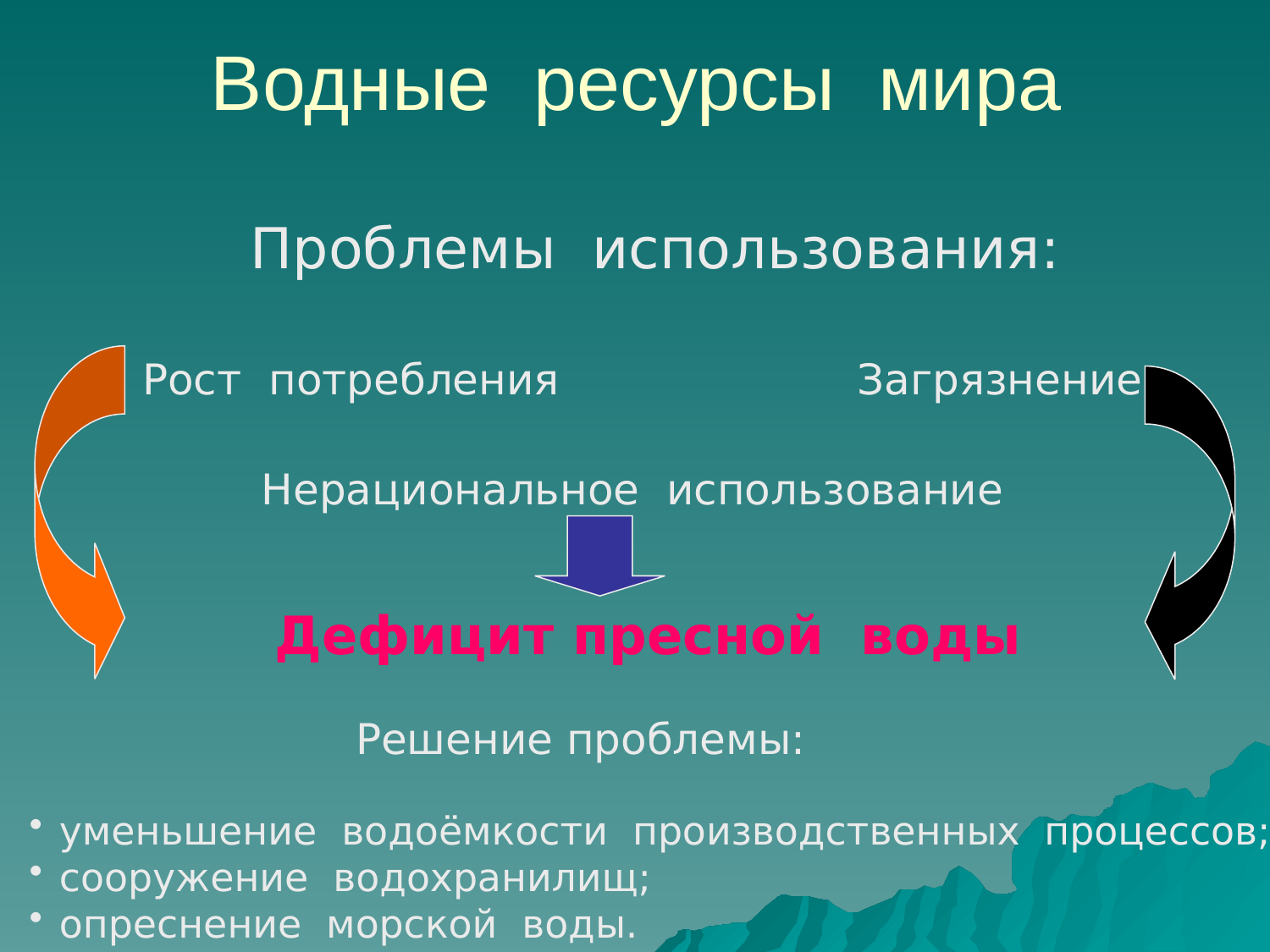

# Водные  ресурсы  мира
Проблемы  использования:

Рост  потребления
Загрязнение

Нерациональное  использование

Дефицит пресной  воды
Решение проблемы:
уменьшение  водоёмкости  производственных  процессов;
сооружение  водохранилищ;
опреснение  морской  воды.